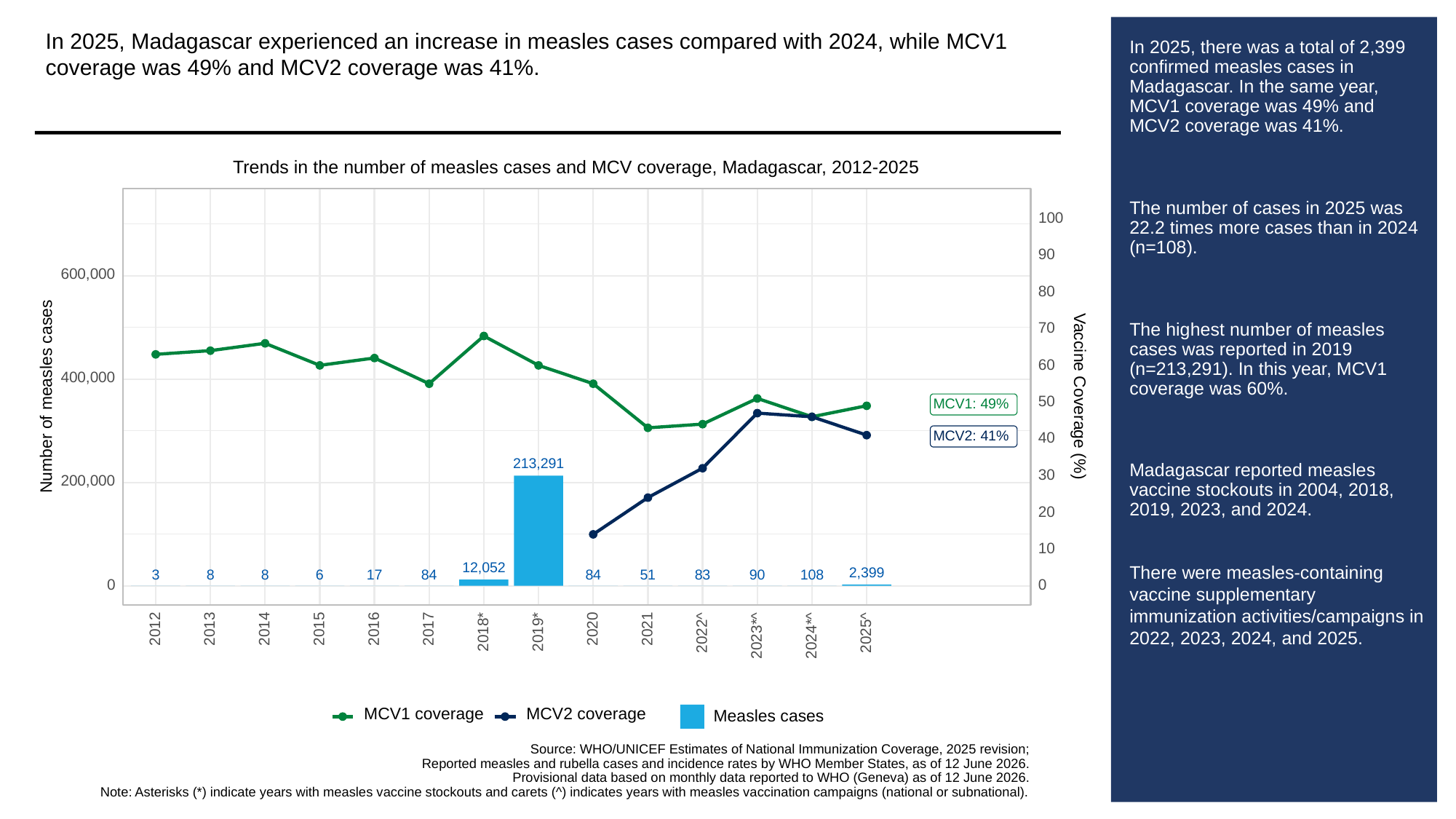

In 2025, Madagascar experienced an increase in measles cases compared with 2024, while MCV1 coverage was 49% and MCV2 coverage was 41%.
# In 2025, there was a total of 2,399 confirmed measles cases in Madagascar. In the same year, MCV1 coverage was 49% and MCV2 coverage was 41%.

The number of cases in 2025 was 22.2 times more cases than in 2024 (n=108).

The highest number of measles cases was reported in 2019 (n=213,291). In this year, MCV1 coverage was 60%.

Madagascar reported measles vaccine stockouts in 2004, 2018, 2019, 2023, and 2024.

There were measles-containing vaccine supplementary immunization activities/campaigns in 2022, 2023, 2024, and 2025.

Trends in the number of measles cases and MCV coverage, Madagascar, 2012-2025

100

90
600,000

80
70

60

400,000

Vaccine Coverage (%)
Number of measles cases

50
MCV1: 49%

MCV2: 41%

40

213,291

30
200,000

20

10
12,052
2,399
108
83
90
84
84
51
3
8
8
6
17

0
0

2013
2012
2014
2015
2016
2017
2020
2021
2018*
2019*
2022^
2025^
2023*^
2024*^

MCV1 coverage
MCV2 coverage
Measles cases

Source: WHO/UNICEF Estimates of National Immunization Coverage, 2025 revision;
Reported measles and rubella cases and incidence rates by WHO Member States, as of 12 June 2026.
Provisional data based on monthly data reported to WHO (Geneva) as of 12 June 2026.
Note: Asterisks (*) indicate years with measles vaccine stockouts and carets (^) indicates years with measles vaccination campaigns (national or subnational).